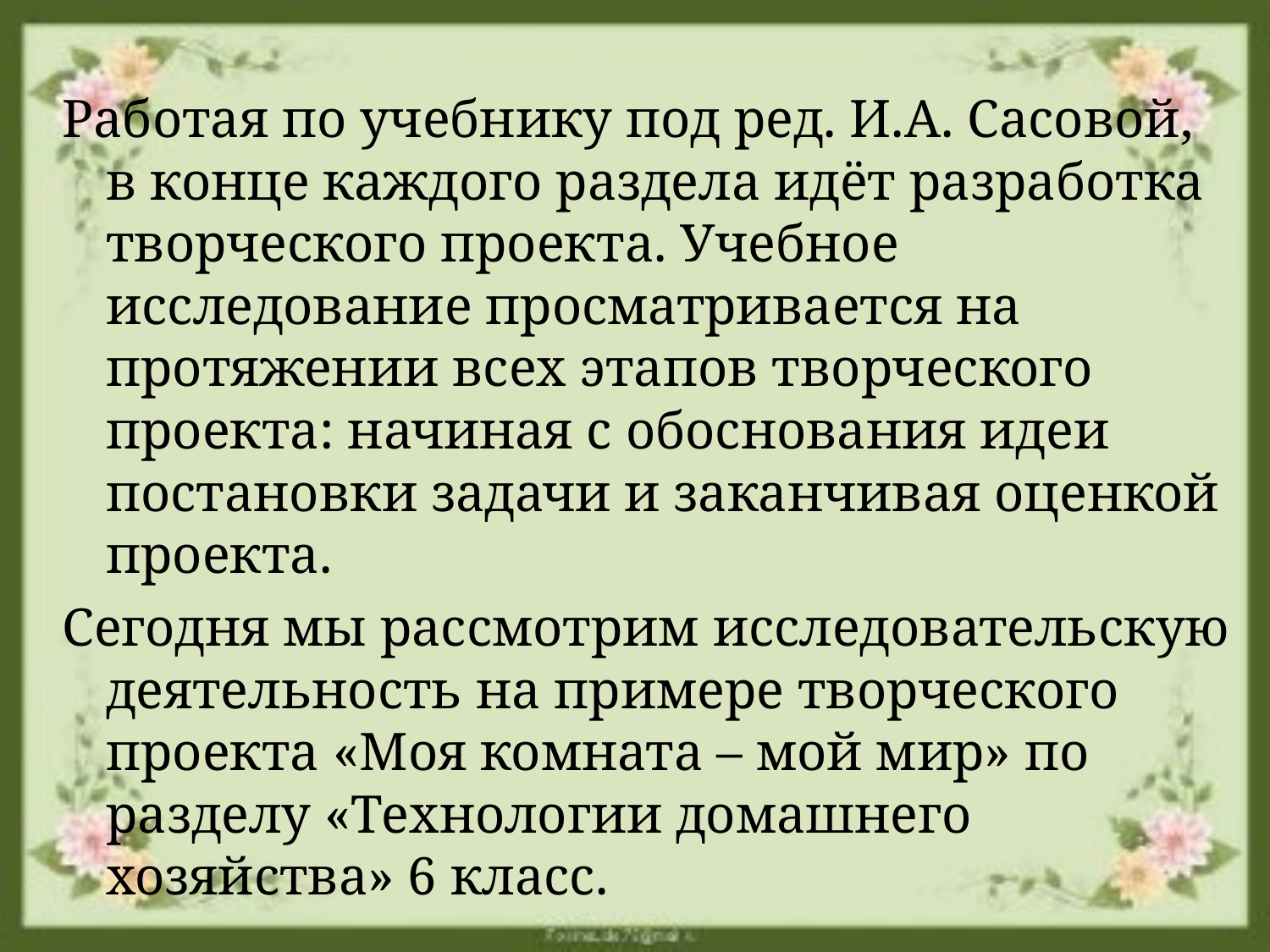

Работая по учебнику под ред. И.А. Сасовой, в конце каждого раздела идёт разработка творческого проекта. Учебное исследование просматривается на протяжении всех этапов творческого проекта: начиная с обоснования идеи постановки задачи и заканчивая оценкой проекта.
Сегодня мы рассмотрим исследовательскую деятельность на примере творческого проекта «Моя комната – мой мир» по разделу «Технологии домашнего хозяйства» 6 класс.